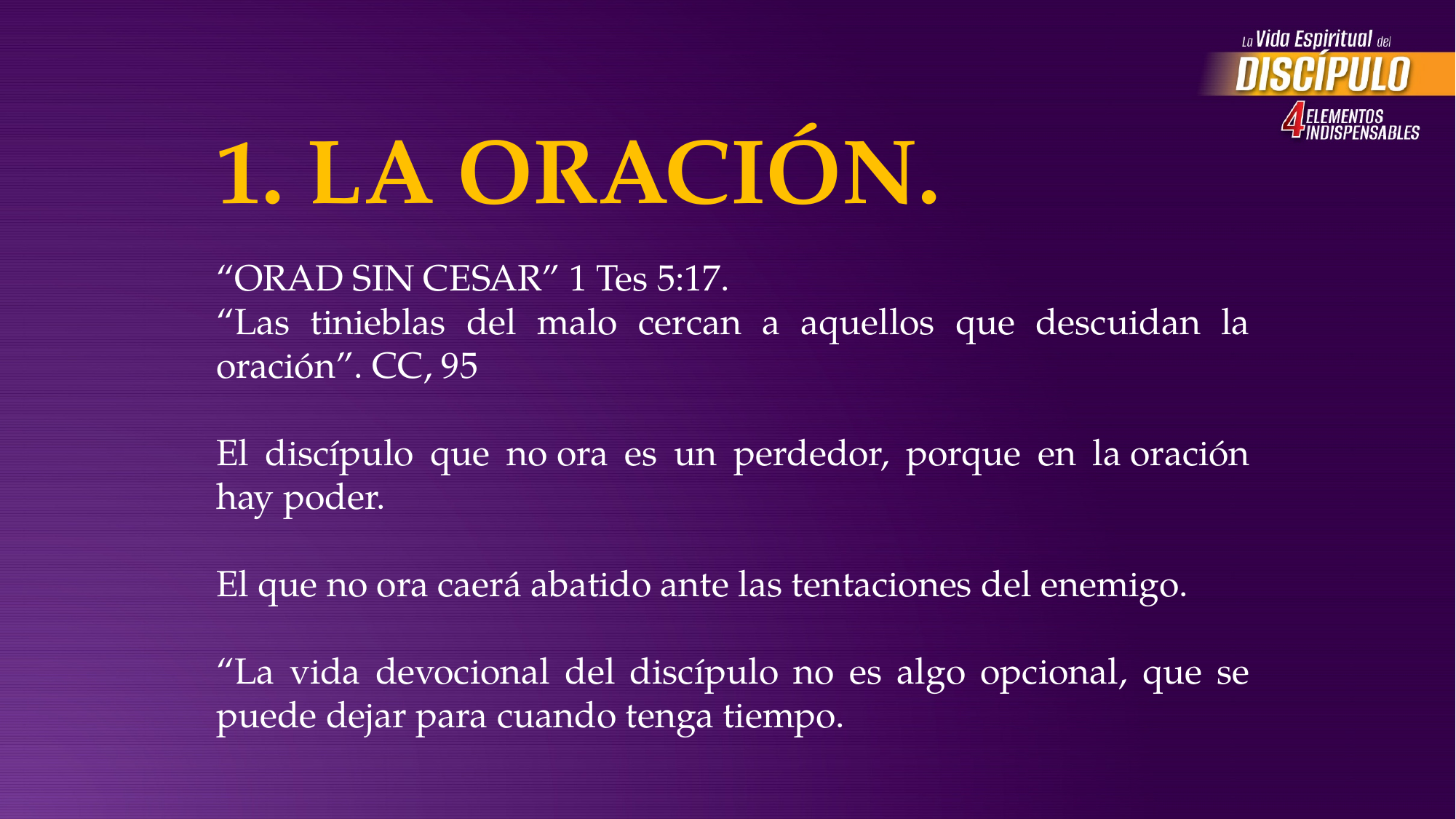

1. LA ORACIÓN.

“ORAD SIN CESAR” 1 Tes 5:17.
“Las tinieblas del malo cercan a aquellos que descuidan la oración”. CC, 95

El discípulo que no ora es un perdedor, porque en la oración hay poder.

El que no ora caerá abatido ante las tentaciones del enemigo.

“La vida devocional del discípulo no es algo opcional, que se puede dejar para cuando tenga tiempo.